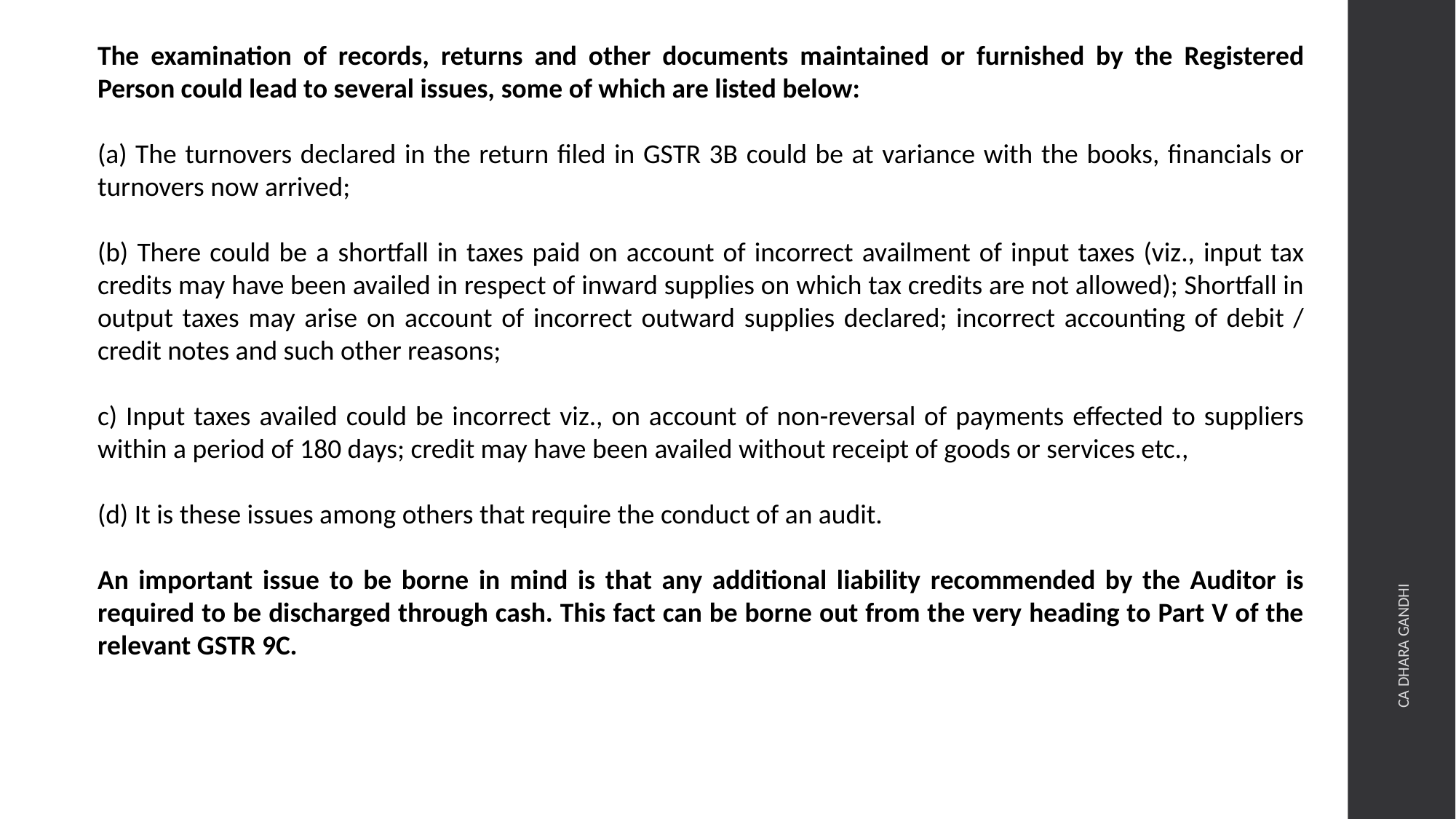

The examination of records, returns and other documents maintained or furnished by the Registered Person could lead to several issues, some of which are listed below:

(a) The turnovers declared in the return filed in GSTR 3B could be at variance with the books, financials or turnovers now arrived;

(b) There could be a shortfall in taxes paid on account of incorrect availment of input taxes (viz., input tax credits may have been availed in respect of inward supplies on which tax credits are not allowed); Shortfall in output taxes may arise on account of incorrect outward supplies declared; incorrect accounting of debit / credit notes and such other reasons;

c) Input taxes availed could be incorrect viz., on account of non-reversal of payments effected to suppliers within a period of 180 days; credit may have been availed without receipt of goods or services etc.,

(d) It is these issues among others that require the conduct of an audit.

An important issue to be borne in mind is that any additional liability recommended by the Auditor is required to be discharged through cash. This fact can be borne out from the very heading to Part V of the relevant GSTR 9C.
CA DHARA GANDHI